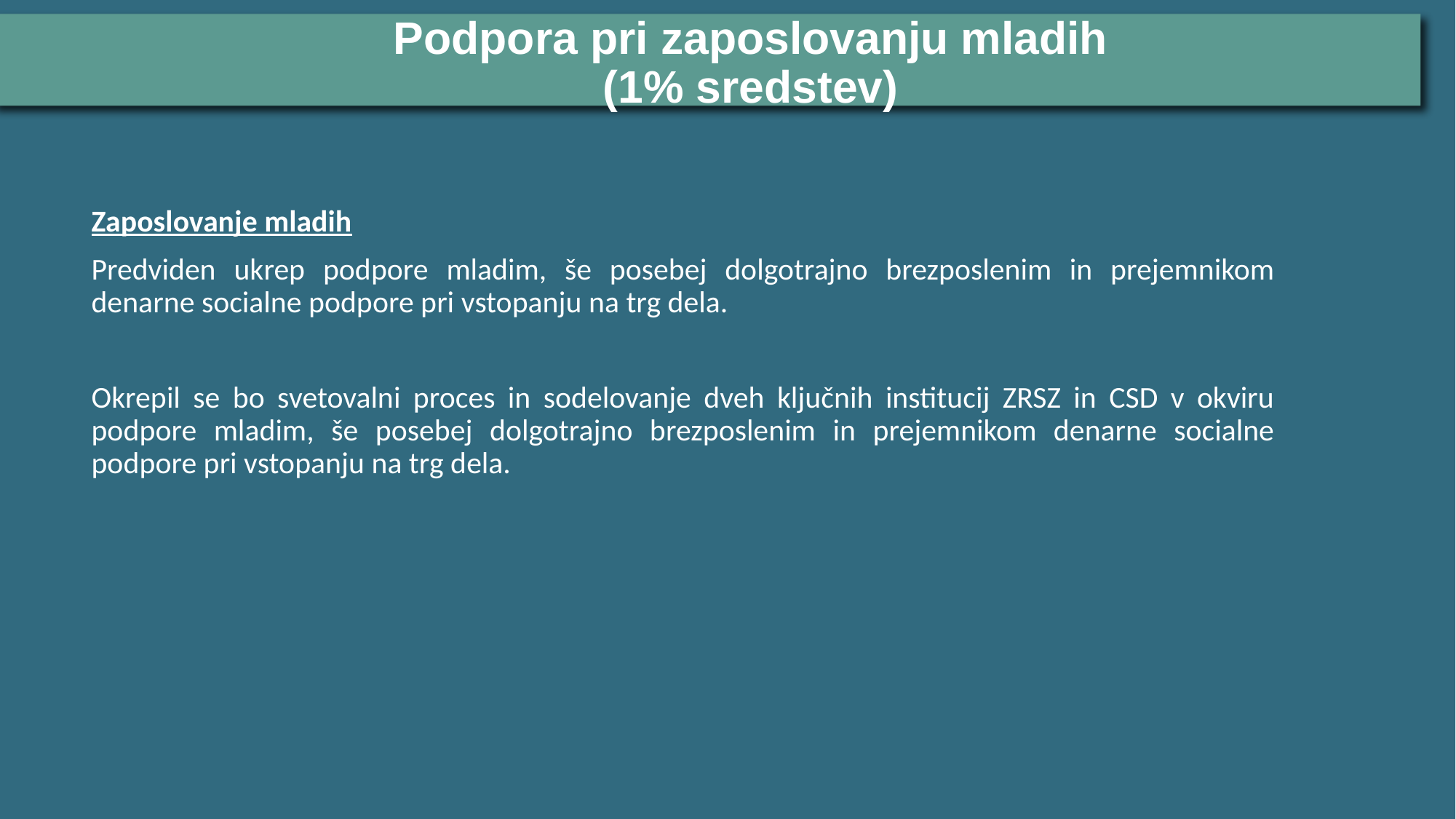

Podpora pri zaposlovanju mladih
(1% sredstev)

### Chart

| Category |
|---|

Zaposlovanje mladih
Predviden ukrep podpore mladim, še posebej dolgotrajno brezposlenim in prejemnikom denarne socialne podpore pri vstopanju na trg dela.

Okrepil se bo svetovalni proces in sodelovanje dveh ključnih institucij ZRSZ in CSD v okviru podpore mladim, še posebej dolgotrajno brezposlenim in prejemnikom denarne socialne podpore pri vstopanju na trg dela.